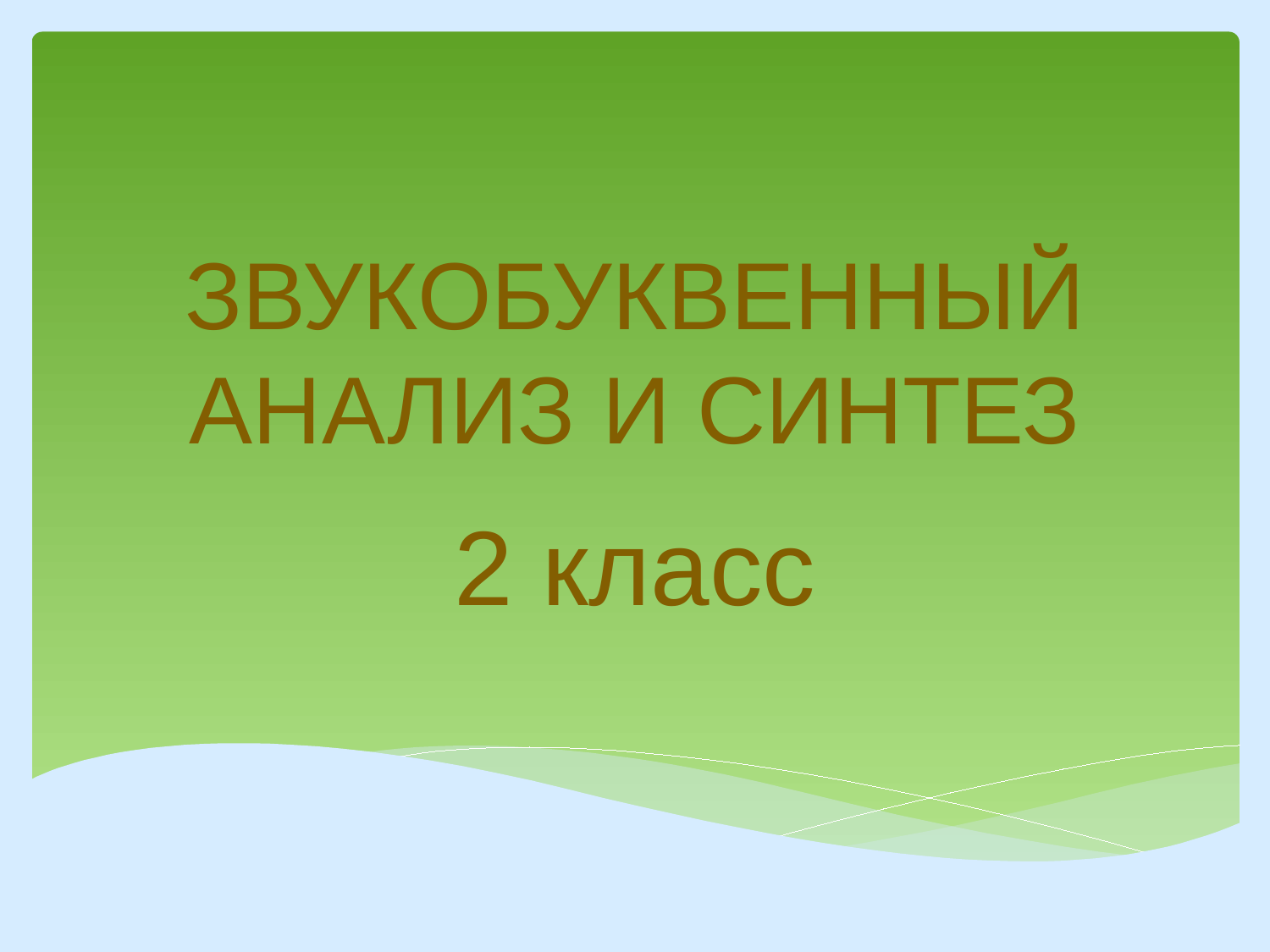

# ЗВУКОБУКВЕННЫЙ АНАЛИЗ И СИНТЕЗ
2 класс